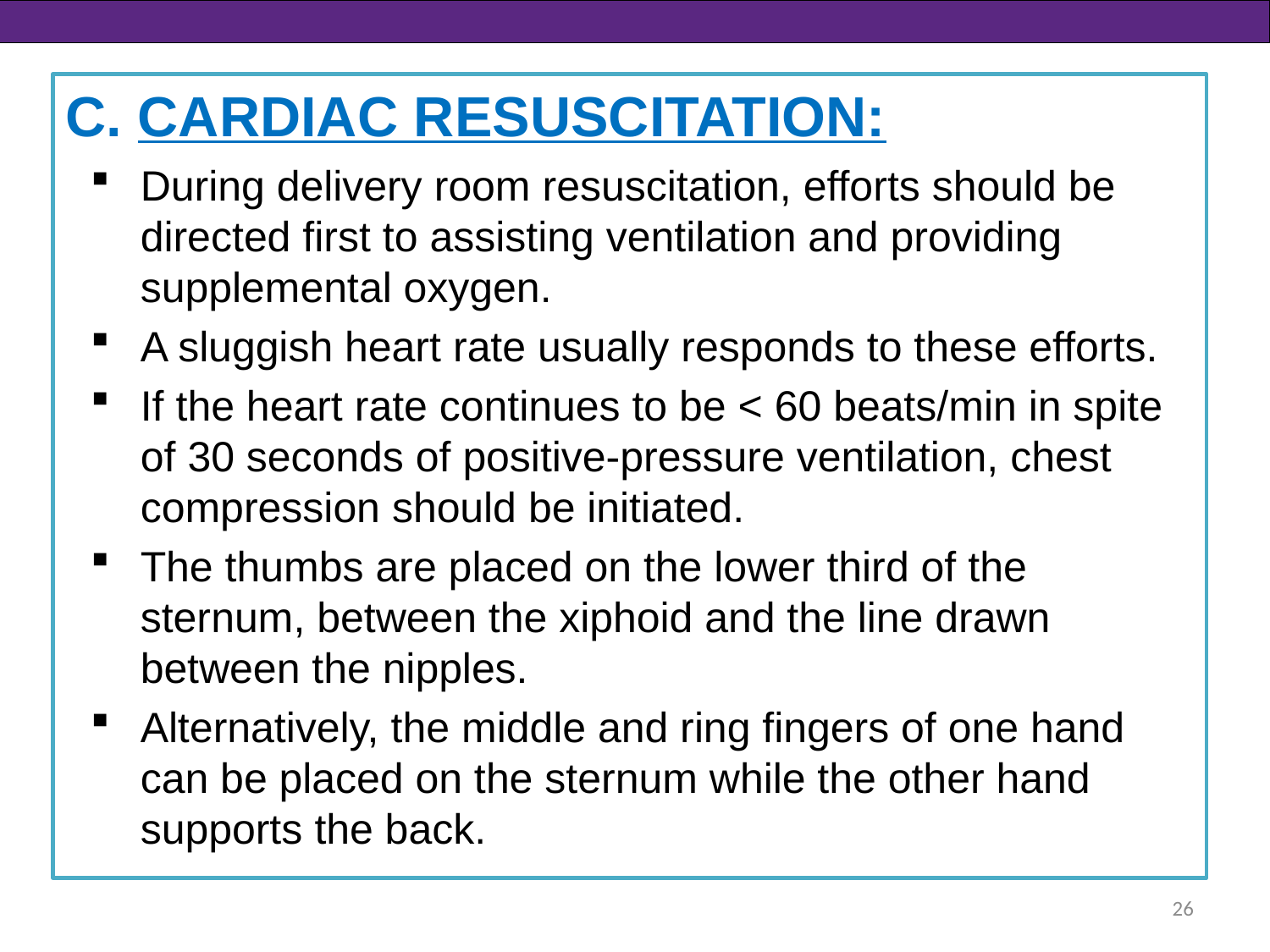

C. CARDIAC RESUSCITATION:
During delivery room resuscitation, efforts should be directed first to assisting ventilation and providing supplemental oxygen.
A sluggish heart rate usually responds to these efforts.
If the heart rate continues to be < 60 beats/min in spite   of 30 seconds of positive-pressure ventilation, chest compression should be initiated.
The thumbs are placed on the lower third of the sternum, between the xiphoid and the line drawn between the nipples.
Alternatively, the middle and ring fingers of one hand can be placed on the sternum while the other hand supports the back.

26